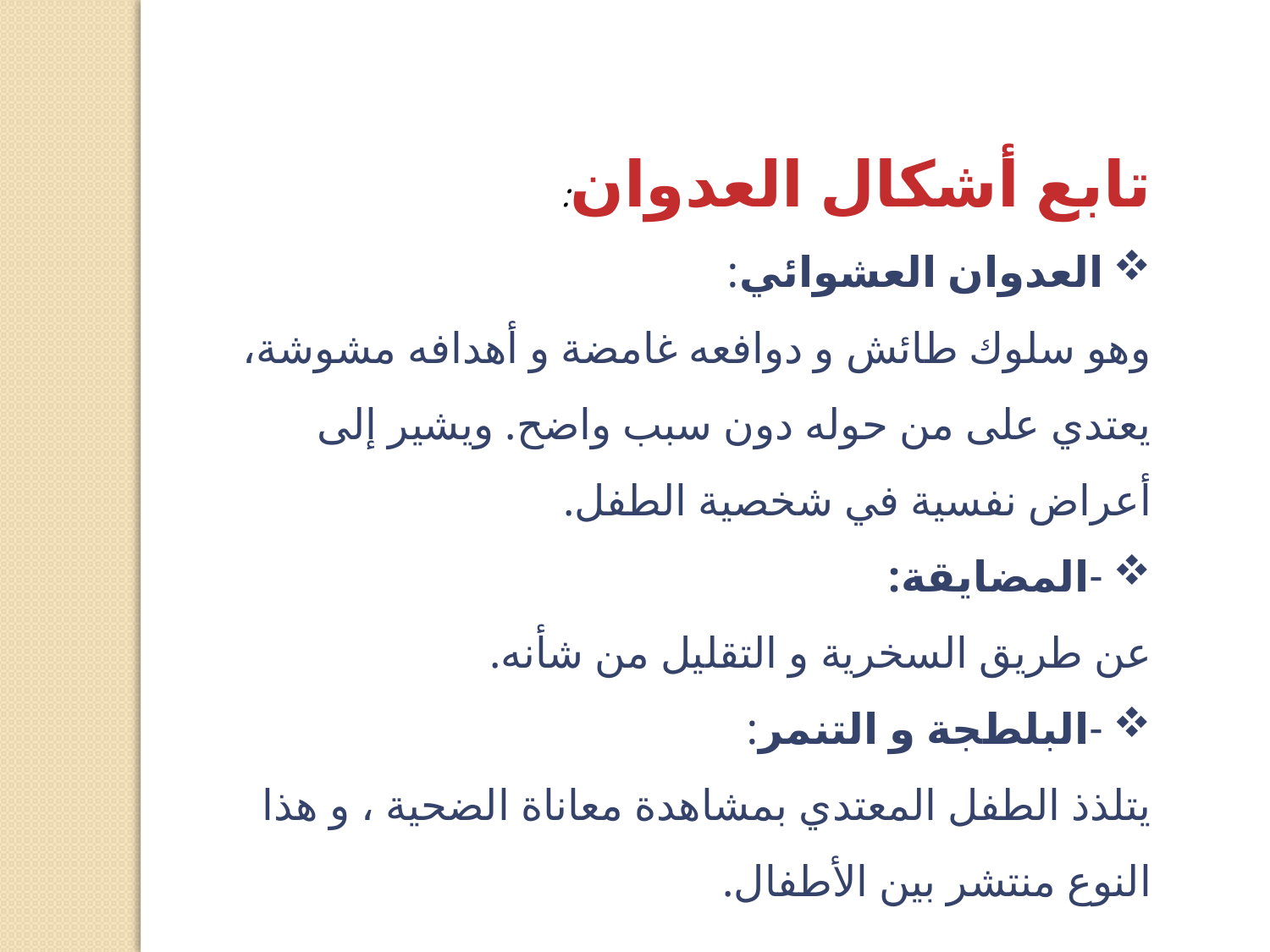

تابع أشكال العدوان:
العدوان العشوائي:
وهو سلوك طائش و دوافعه غامضة و أهدافه مشوشة، يعتدي على من حوله دون سبب واضح. ويشير إلى أعراض نفسية في شخصية الطفل.
-المضايقة:
عن طريق السخرية و التقليل من شأنه.
-البلطجة و التنمر:
يتلذذ الطفل المعتدي بمشاهدة معاناة الضحية ، و هذا النوع منتشر بين الأطفال.